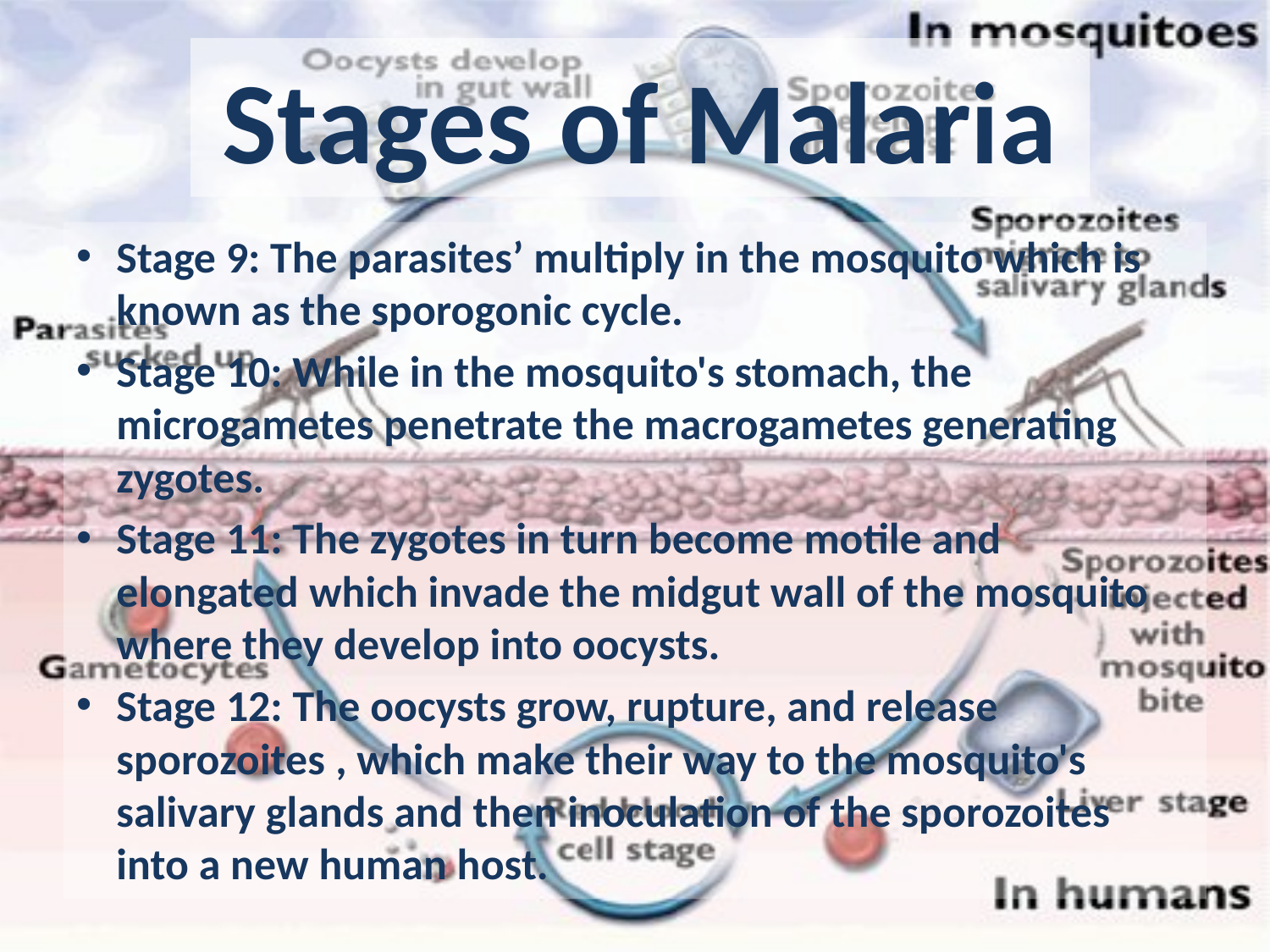

# Stages of Malaria
Stage 9: The parasites’ multiply in the mosquito which is known as the sporogonic cycle.
Stage 10: While in the mosquito's stomach, the microgametes penetrate the macrogametes generating zygotes.
Stage 11: The zygotes in turn become motile and elongated which invade the midgut wall of the mosquito where they develop into oocysts.
Stage 12: The oocysts grow, rupture, and release sporozoites , which make their way to the mosquito's salivary glands and then inoculation of the sporozoites into a new human host.